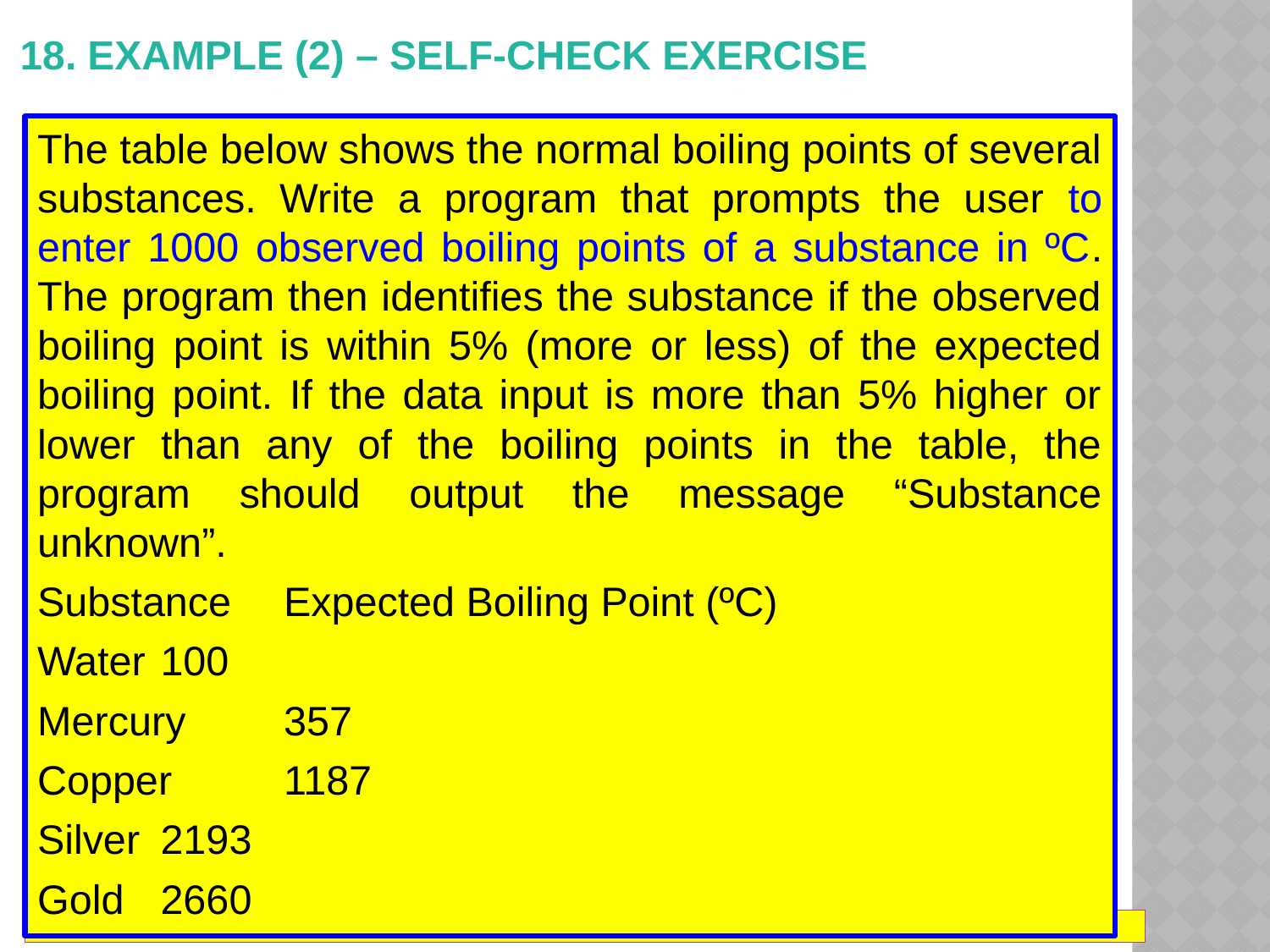

# 18. Example (2) – Self-check exercise
The table below shows the normal boiling points of several substances. Write a program that prompts the user to enter 1000 observed boiling points of a substance in ºC. The program then identifies the substance if the observed boiling point is within 5% (more or less) of the expected boiling point. If the data input is more than 5% higher or lower than any of the boiling points in the table, the program should output the message “Substance unknown”.
Substance	Expected Boiling Point (ºC)
Water				100
Mercury			357
Copper				1187
Silver				2193
Gold				2660
#include <stdio.h>
int main (void)
{
   int years;
   double people;

   people = 9870;
   for (years = 0; years <= 9; years++)
       {
         people = people + (0.01 * people);
         printf (“annual population = %7.1f”, people);
       } //end for

   if (people > 30000)
      printf (“over population \n”);

   return (0);
  } // end main
Dr. Soha S. Zaghloul			32